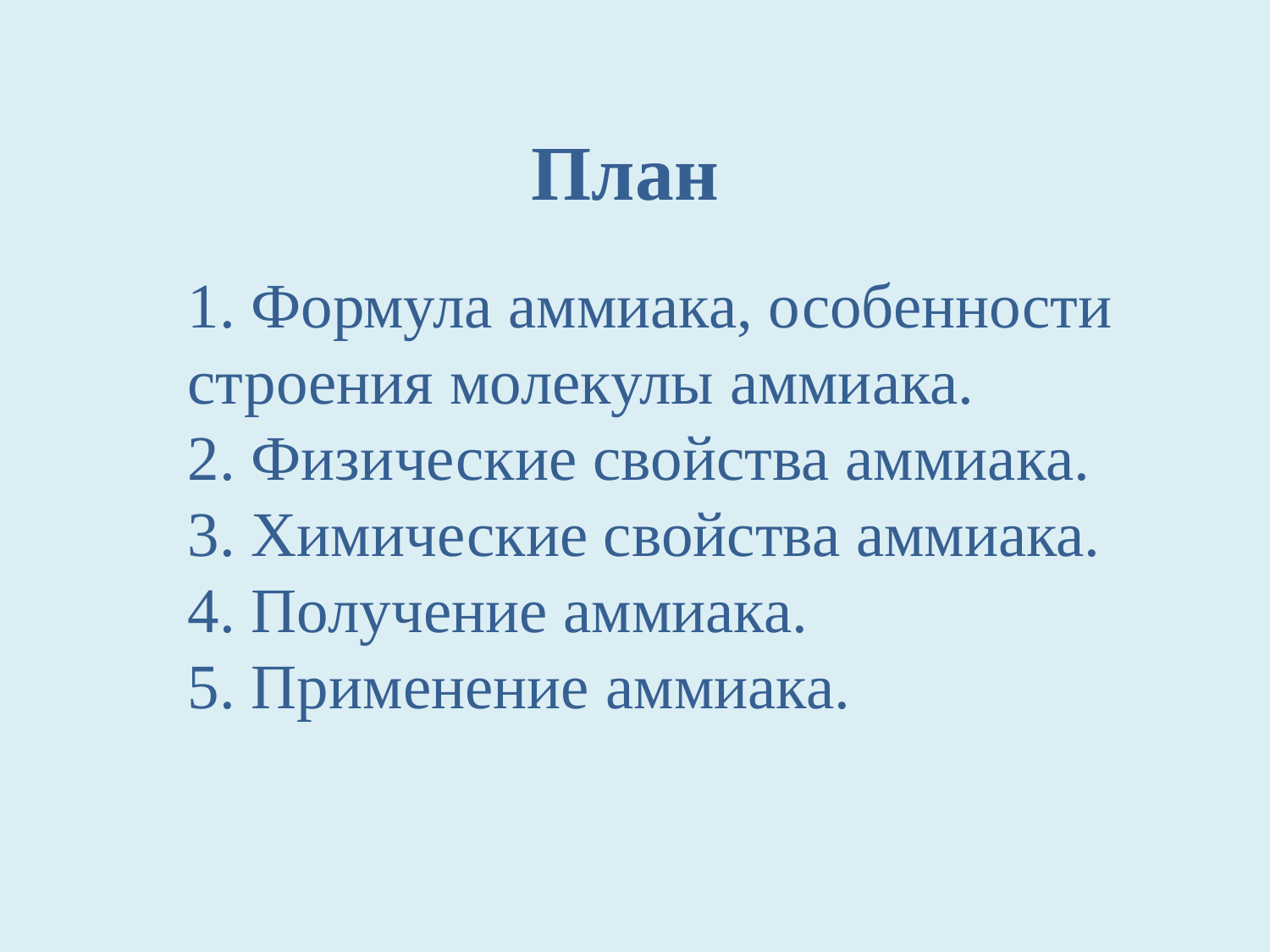

План
1. Формула аммиака, особенности строения молекулы аммиака.
2. Физические свойства аммиака.
3. Химические свойства аммиака.
4. Получение аммиака.
5. Применение аммиака.